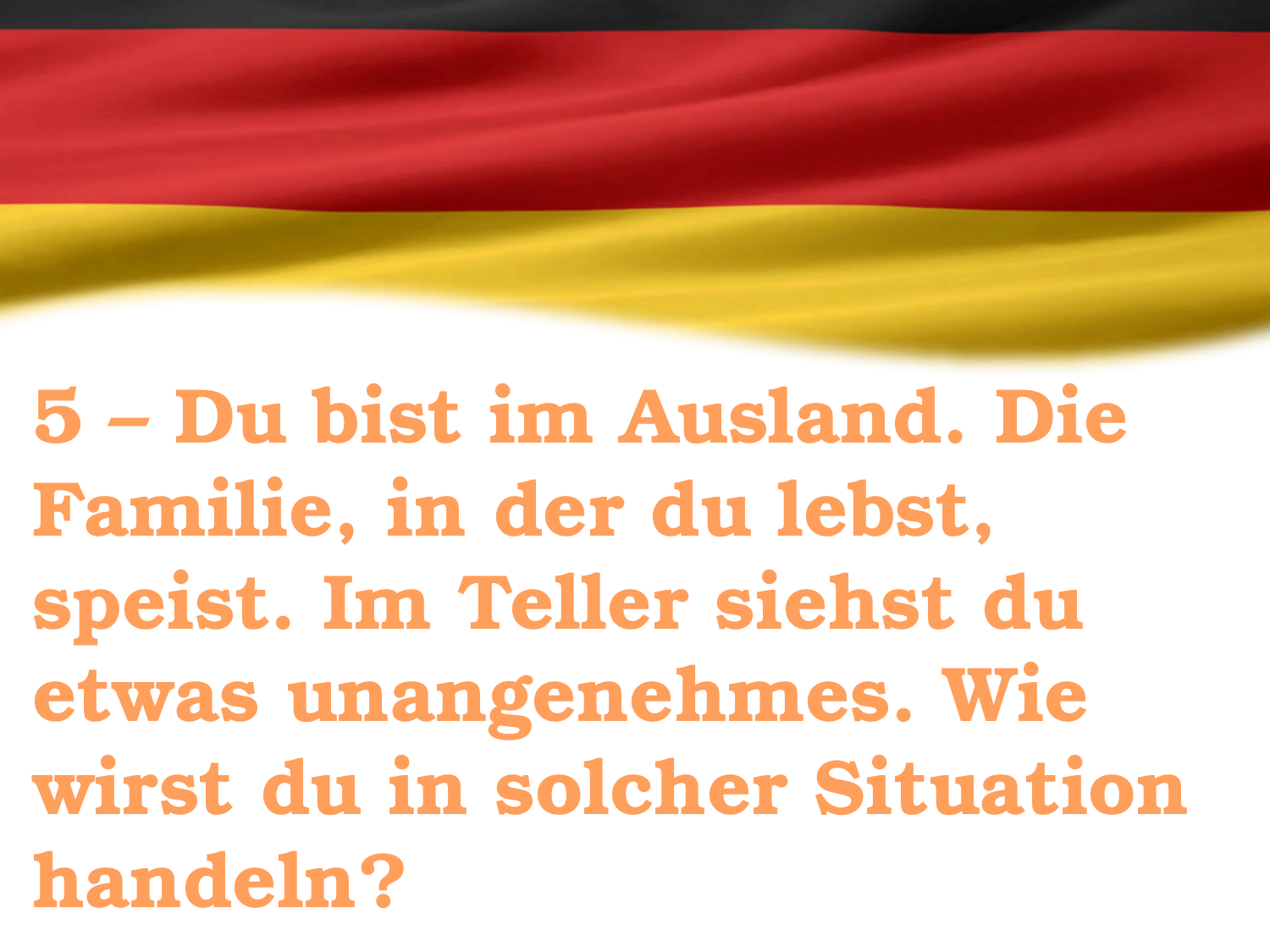

5 – Du bist im Ausland. Die Familie, in der du lebst, speist. Im Teller siehst du etwas unangenehmes. Wie wirst du in solcher Situation handeln?